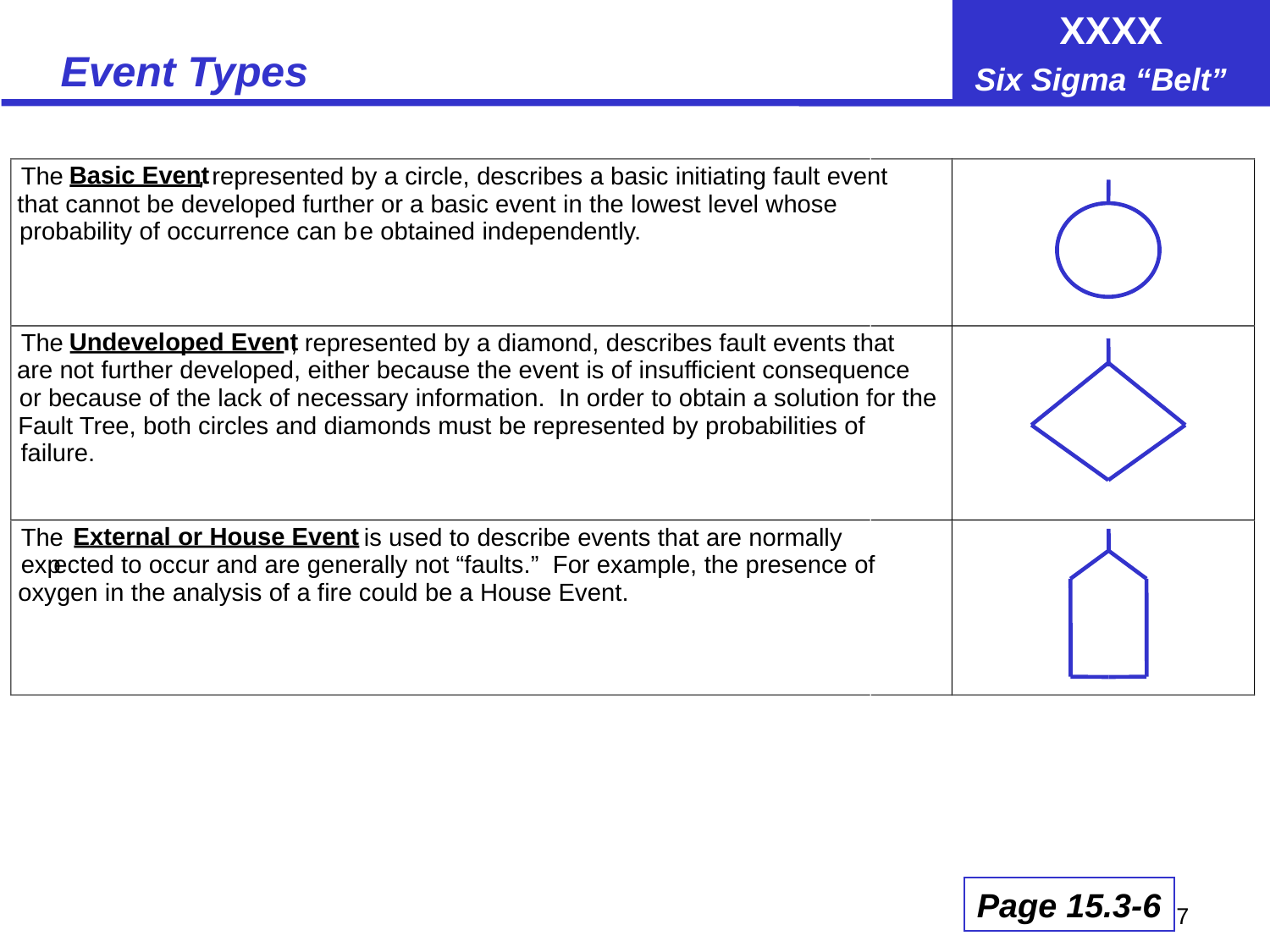

# Event Types

Basic Event

The
, represented by a circle, describes a basic initiating fault event

that cannot be developed further or a basic event in the lowest level whose
probability of occurrence can b
e obtained independently.

Undeveloped Event

The
, represented by a diamond, describes fault events that

are not further developed, either because the event is of insufficient consequence
or because of the lack of necess
ary information.  In order to obtain a solution for the
Fault Tree, both circles and diamonds must be represented by probabilities of
failure.

External or House Event

The
 is used to describe events that are normally

exp
ected to occur and are generally not “faults.”  For example, the presence of
oxygen in the analysis of a fire could be a House Event.

Page 15.3-6